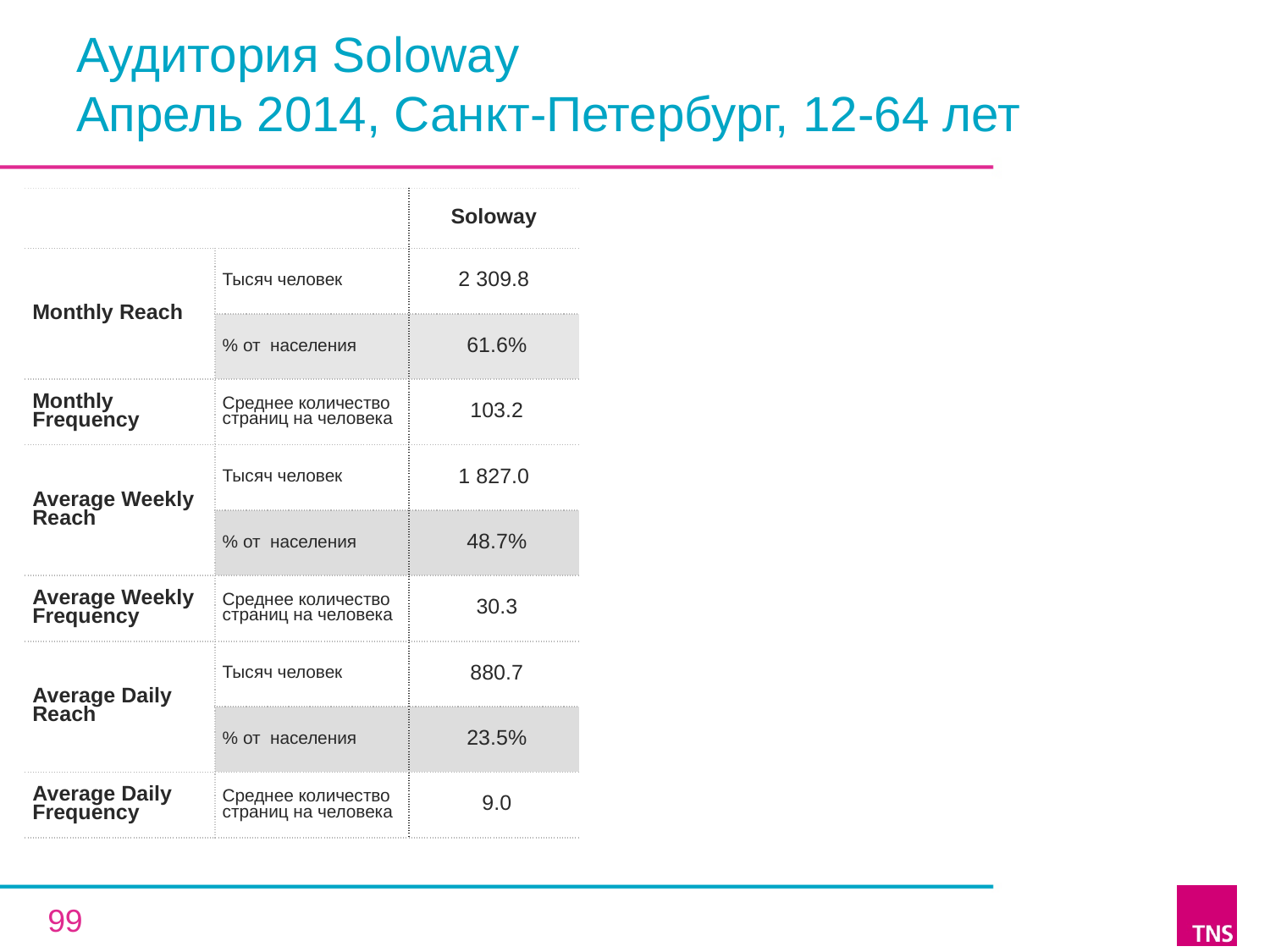

# Аудитория Soloway Апрель 2014, Санкт-Петербург, 12-64 лет
|  |  | Soloway |
| --- | --- | --- |
| Monthly Reach | Тысяч человек | 2 309.8 |
|  | % от населения | 61.6% |
| Monthly Frequency | Среднее количество страниц на человека | 103.2 |
| Average Weekly Reach | Тысяч человек | 1 827.0 |
|  | % от населения | 48.7% |
| Average Weekly Frequency | Среднее количество страниц на человека | 30.3 |
| Average Daily Reach | Тысяч человек | 880.7 |
|  | % от населения | 23.5% |
| Average Daily Frequency | Среднее количество страниц на человека | 9.0 |

99